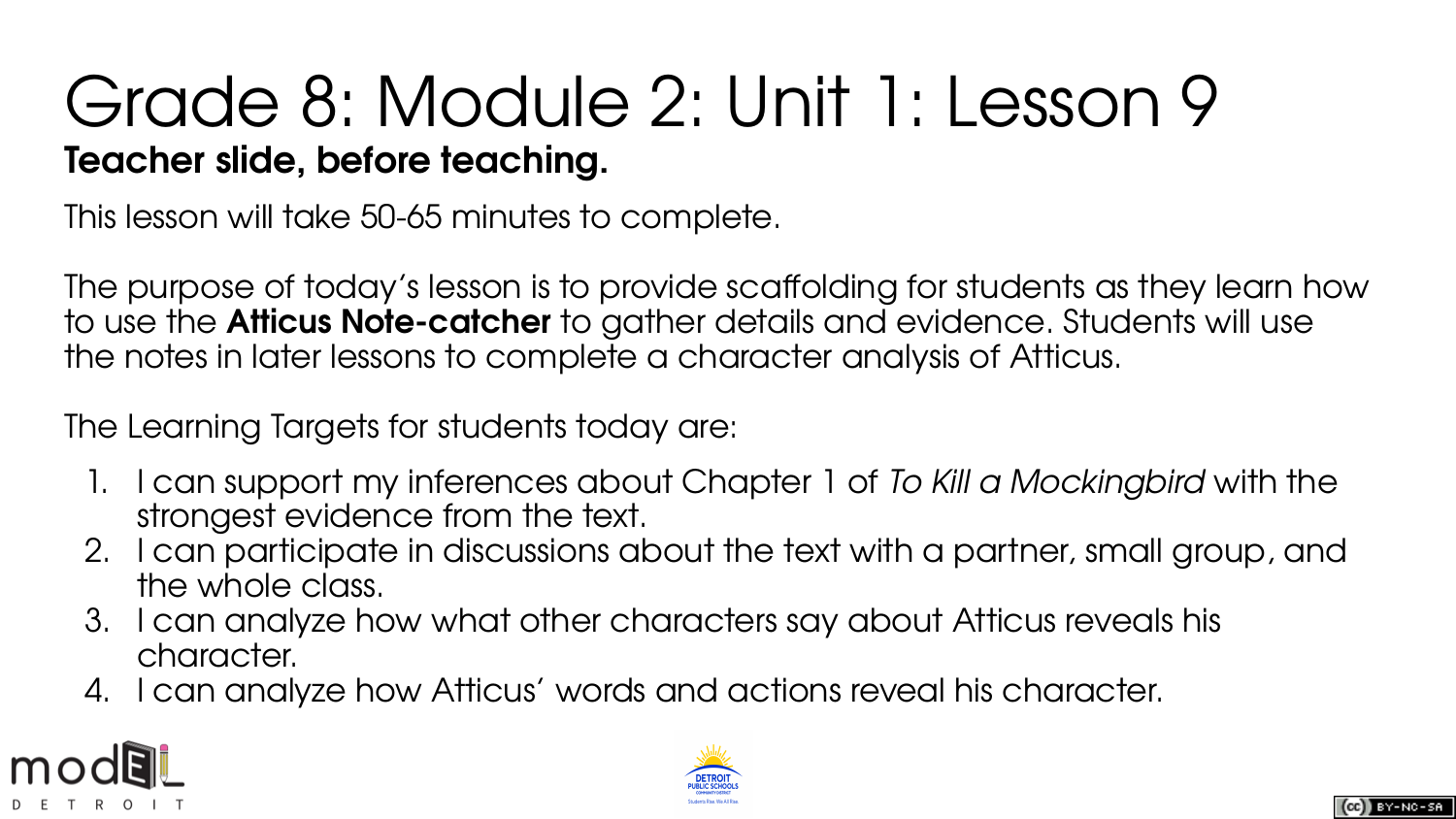

# Grade 8: Module 2: Unit 1: Lesson 9
Teacher slide, before teaching.
This lesson will take 50-65 minutes to complete.

The purpose of today’s lesson is to provide scaffolding for students as they learn how to use the Atticus Note-catcher to gather details and evidence. Students will use the notes in later lessons to complete a character analysis of Atticus.

The Learning Targets for students today are:
I can support my inferences about Chapter 1 of To Kill a Mockingbird with the strongest evidence from the text.
I can participate in discussions about the text with a partner, small group, and the whole class.
I can analyze how what other characters say about Atticus reveals his character.
I can analyze how Atticus’ words and actions reveal his character.